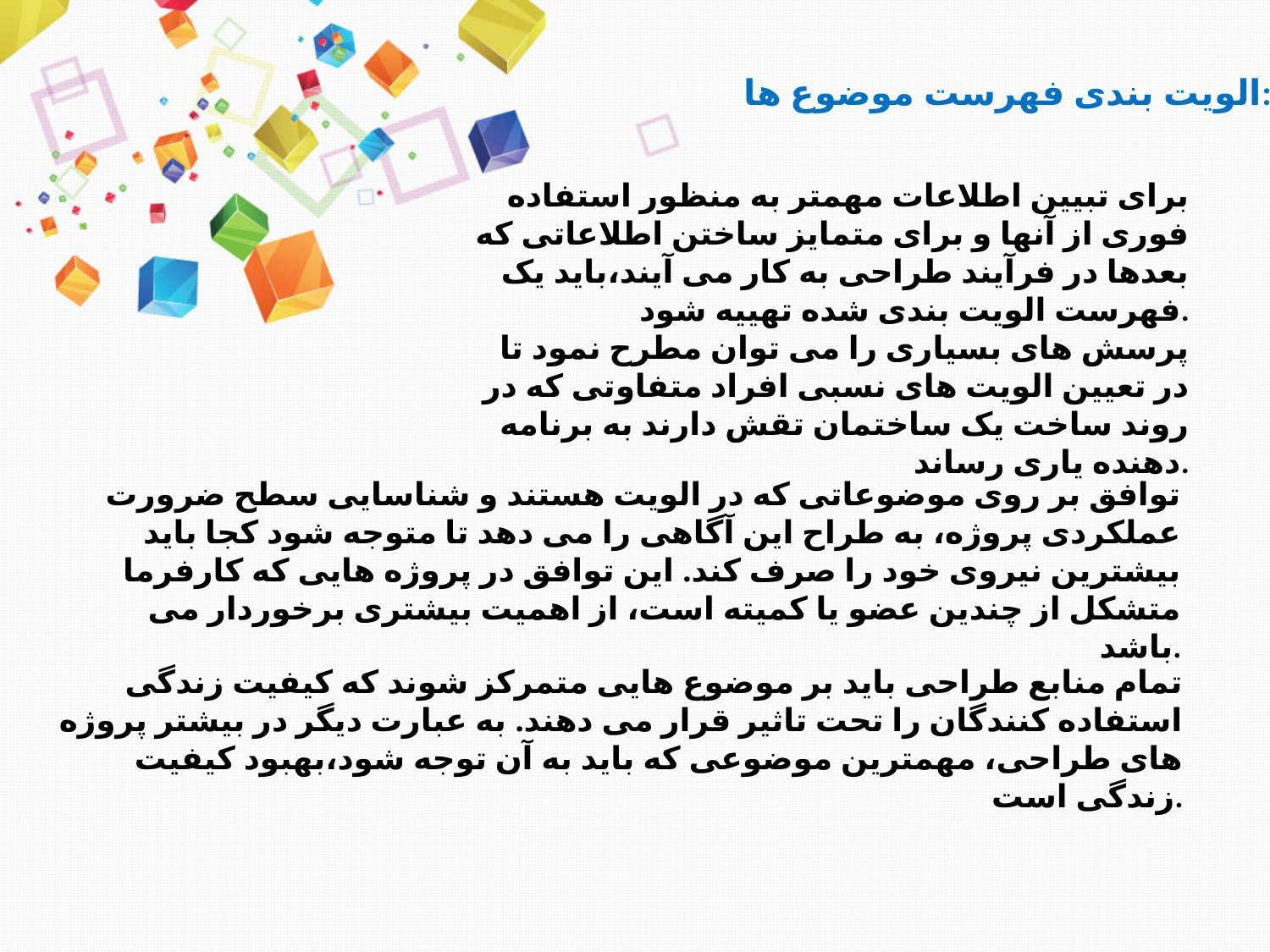

الویت بندی فهرست موضوع ها:
برای تبیین اطلاعات مهمتر به منظور استفاده فوری از آنها و برای متمایز ساختن اطلاعاتی که بعدها در فرآیند طراحی به کار می آیند،باید یک فهرست الویت بندی شده تهییه شود.
پرسش های بسیاری را می توان مطرح نمود تا در تعیین الویت های نسبی افراد متفاوتی که در روند ساخت یک ساختمان تقش دارند به برنامه دهنده یاری رساند.
توافق بر روی موضوعاتی که در الویت هستند و شناسایی سطح ضرورت عملکردی پروژه، به طراح این آگاهی را می دهد تا متوجه شود کجا باید بیشترین نیروی خود را صرف کند. این توافق در پروژه هایی که کارفرما متشکل از چندین عضو یا کمیته است، از اهمیت بیشتری برخوردار می باشد.
تمام منابع طراحی باید بر موضوع هایی متمرکز شوند که کیفیت زندگی استفاده کنندگان را تحت تاثیر قرار می دهند. به عبارت دیگر در بیشتر پروژه های طراحی، مهمترین موضوعی که باید به آن توجه شود،بهبود کیفیت زندگی است.